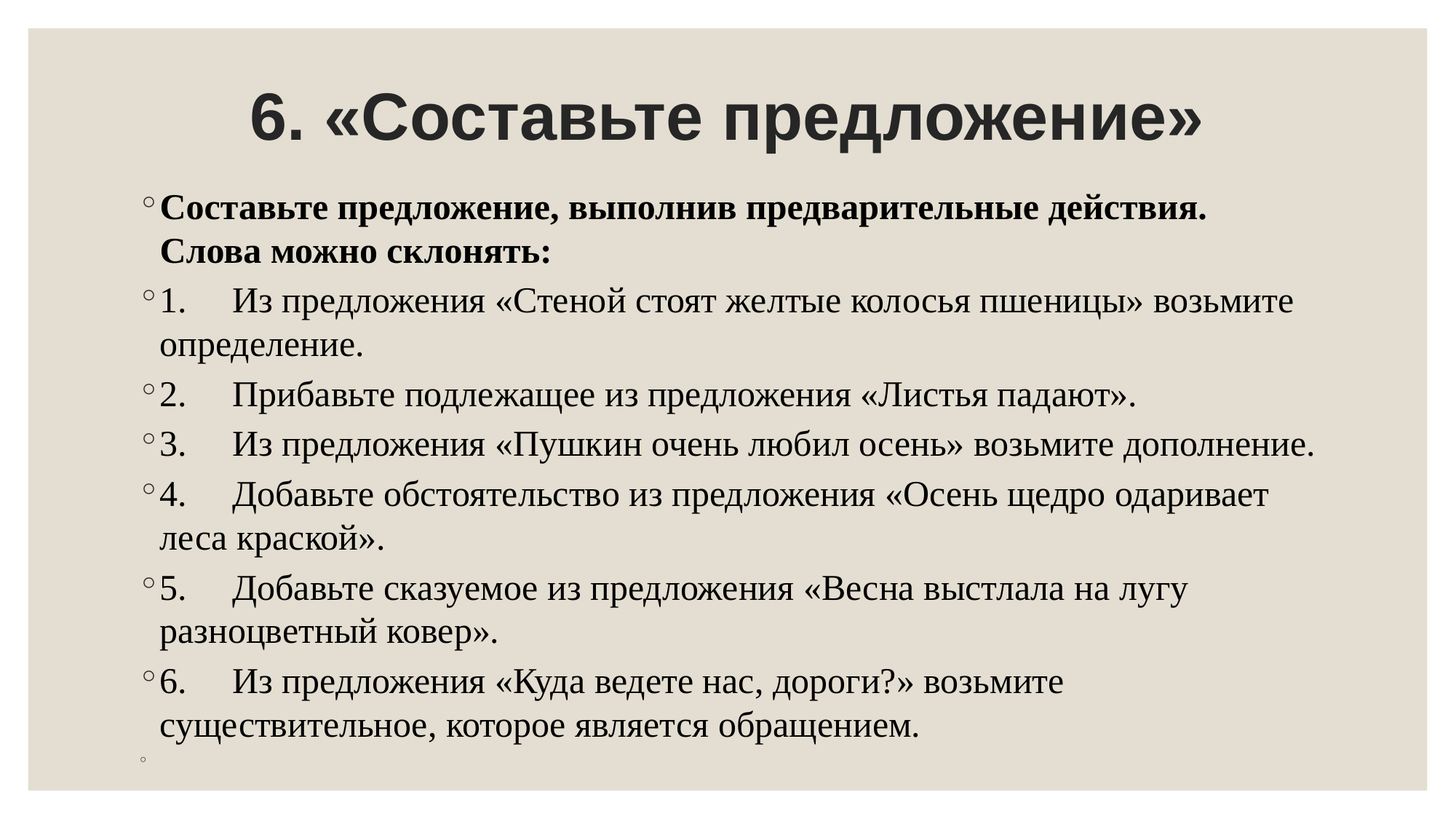

# 6. «Составьте предложение»
Составьте предложение, выполнив предварительные действия. Слова можно склонять:
1.     Из предложения «Стеной стоят желтые колосья пшеницы» возьмите определение.
2.     Прибавьте подлежащее из предложения «Листья падают».
3.     Из предложения «Пушкин очень любил осень» возьмите дополнение.
4.     Добавьте обстоятельство из предложения «Осень щедро одаривает леса краской».
5.     Добавьте сказуемое из предложения «Весна выстлала на лугу разноцветный ковер».
6.     Из предложения «Куда ведете нас, дороги?» возьмите существительное, которое является обращением.